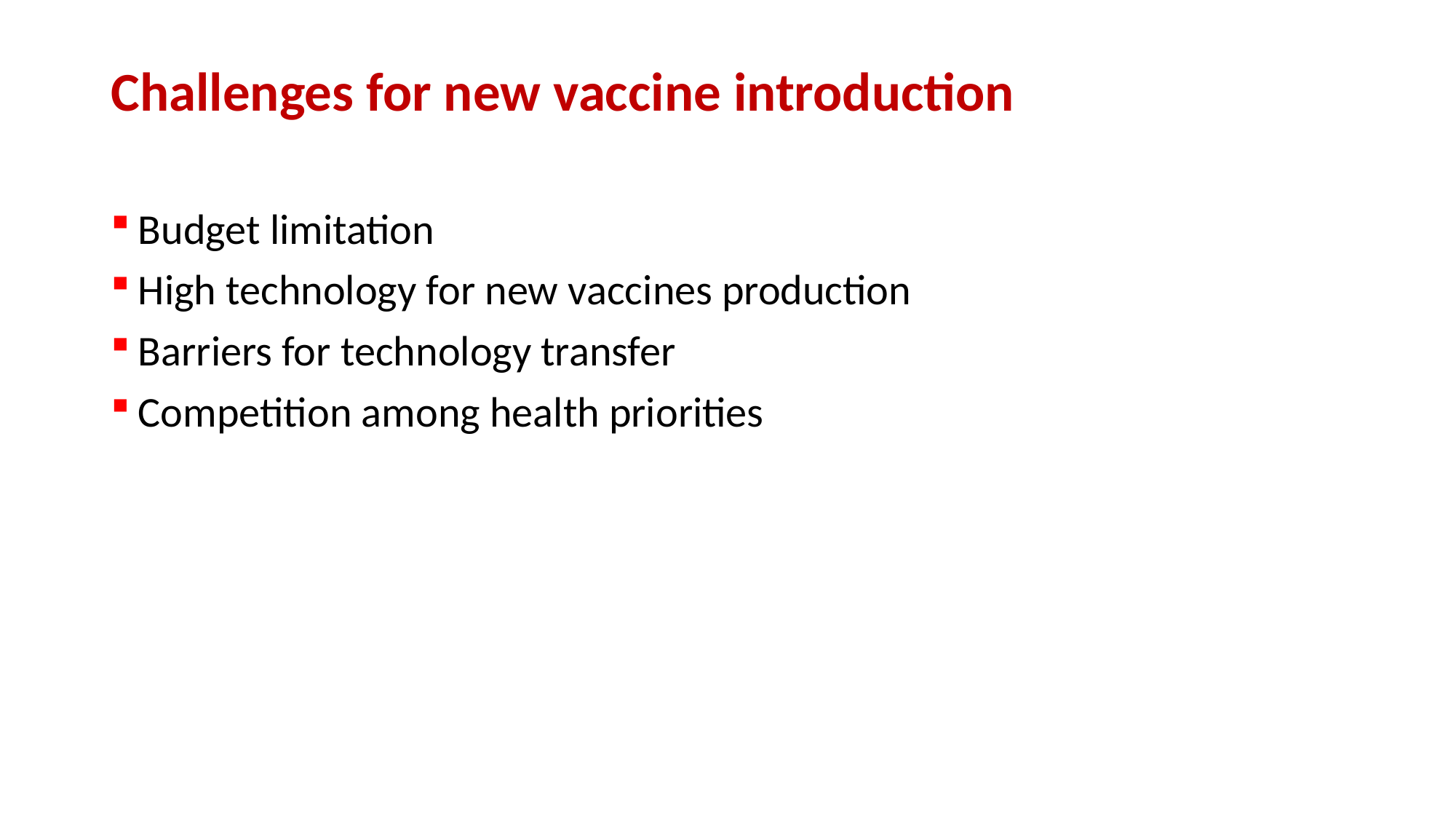

# Challenges for new vaccine introduction
Budget limitation
High technology for new vaccines production
Barriers for technology transfer
Competition among health priorities